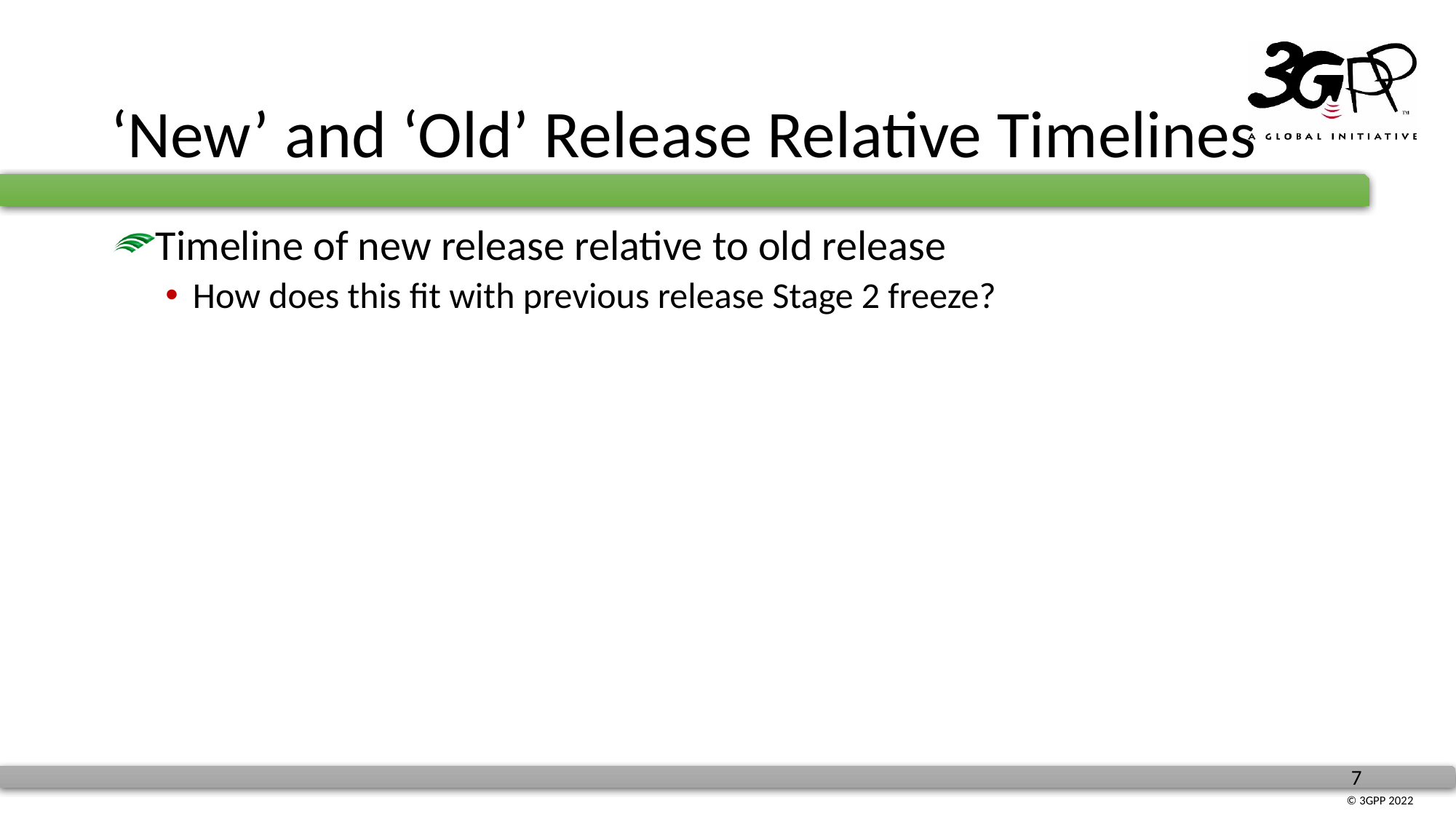

# ‘New’ and ‘Old’ Release Relative Timelines
Timeline of new release relative to old release
How does this fit with previous release Stage 2 freeze?